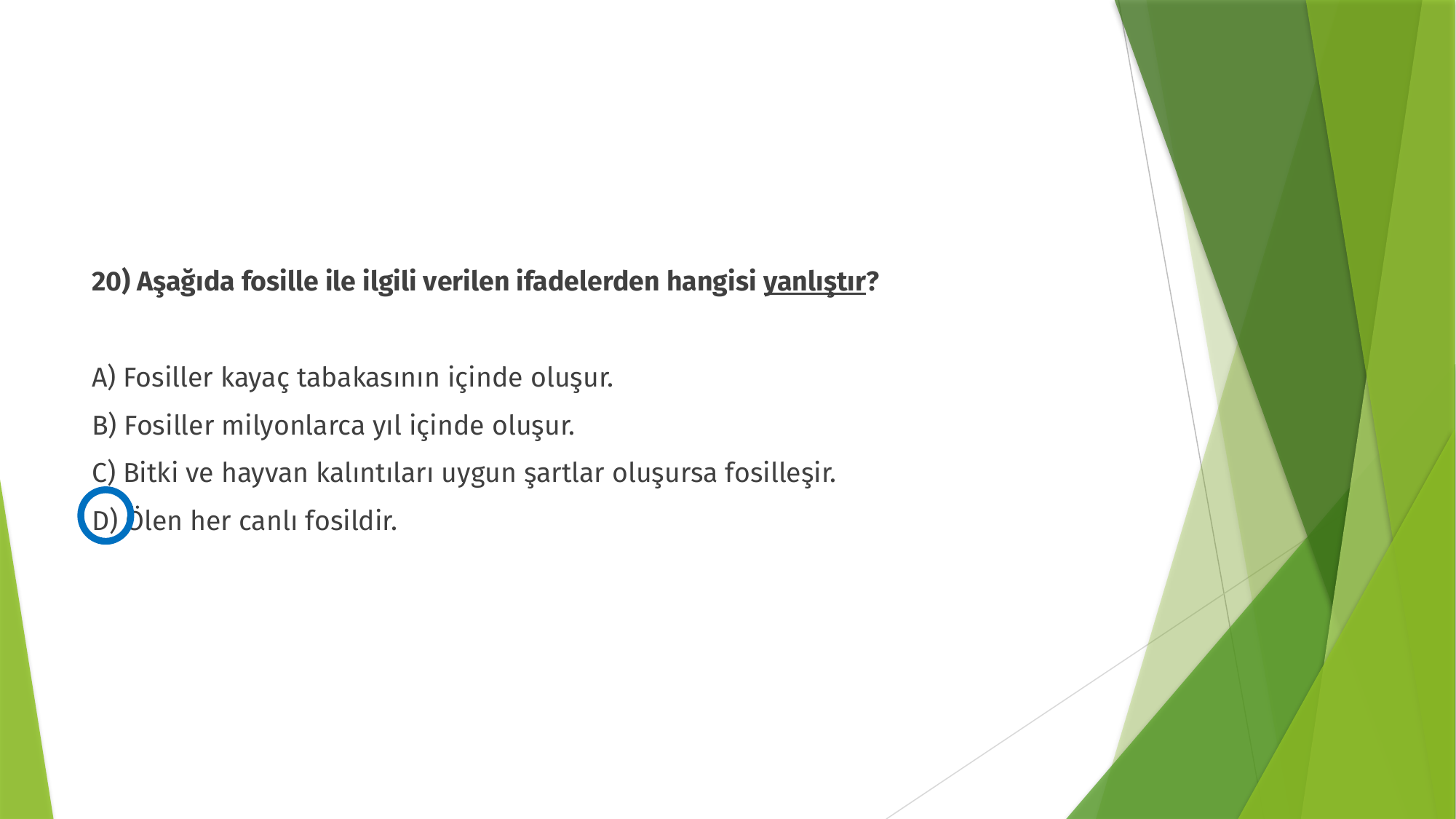

#
20) Aşağıda fosille ile ilgili verilen ifadelerden hangisi yanlıştır?

A) Fosiller kayaç tabakasının içinde oluşur.
B) Fosiller milyonlarca yıl içinde oluşur.
C) Bitki ve hayvan kalıntıları uygun şartlar oluşursa fosilleşir.
D) Ölen her canlı fosildir.